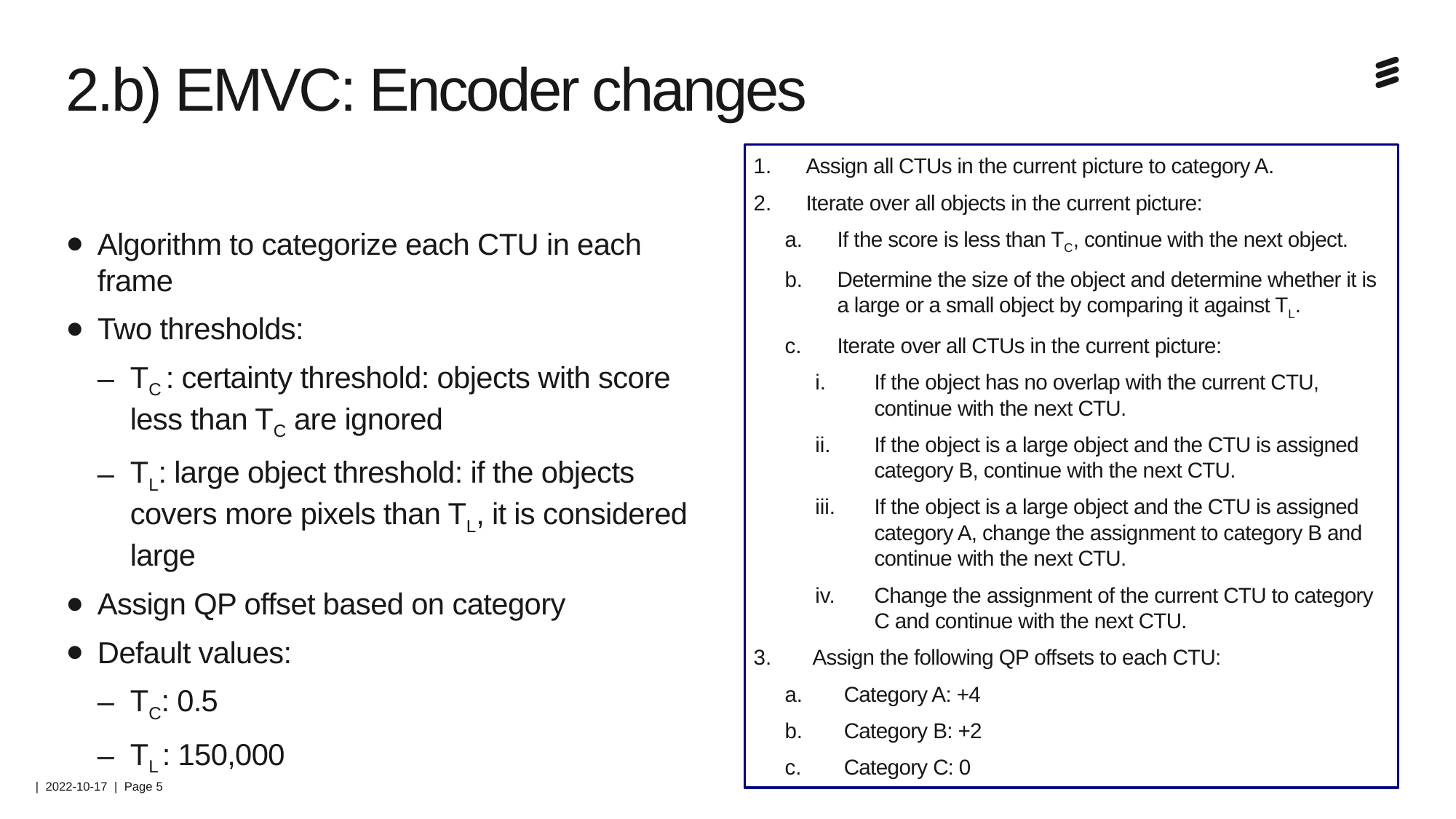

# 2.b) EMVC: Encoder changes
Assign all CTUs in the current picture to category A.
Iterate over all objects in the current picture:
If the score is less than TC, continue with the next object.
Determine the size of the object and determine whether it is a large or a small object by comparing it against TL.
Iterate over all CTUs in the current picture:
If the object has no overlap with the current CTU, continue with the next CTU.
If the object is a large object and the CTU is assigned category B, continue with the next CTU.
If the object is a large object and the CTU is assigned category A, change the assignment to category B and continue with the next CTU.
Change the assignment of the current CTU to category C and continue with the next CTU.
Assign the following QP offsets to each CTU:
Category A: +4
Category B: +2
Category C: 0
Algorithm to categorize each CTU in each frame
Two thresholds:
TC : certainty threshold: objects with score less than TC are ignored
TL: large object threshold: if the objects covers more pixels than TL, it is considered large
Assign QP offset based on category
Default values:
TC: 0.5
TL : 150,000